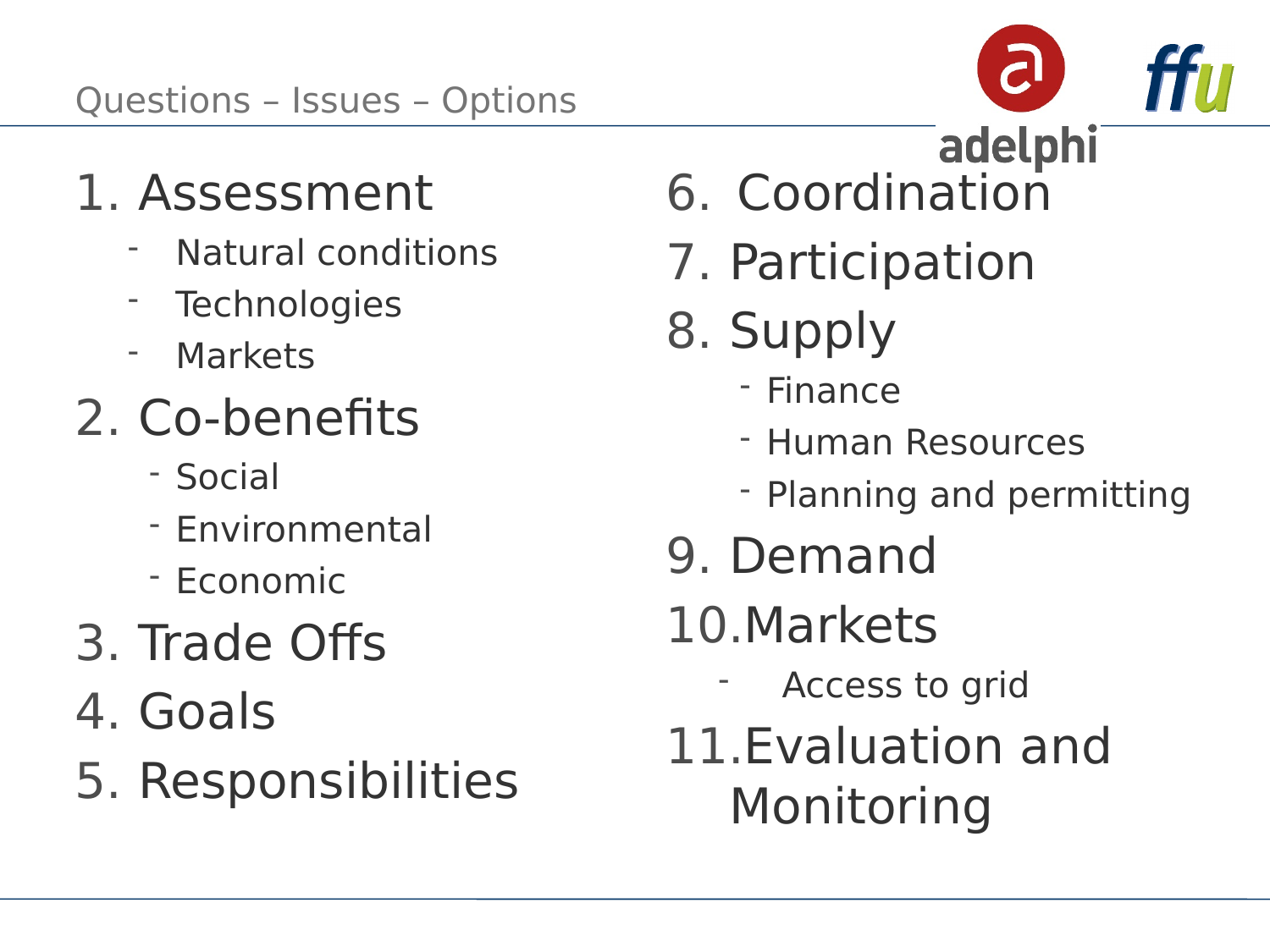

# Questions – Issues – Options
Assessment
Natural conditions
Technologies
Markets
Co-benefits
Social
Environmental
Economic
Trade Offs
Goals
Responsibilities
Coordination
Participation
Supply
Finance
Human Resources
Planning and permitting
Demand
Markets
Access to grid
Evaluation and Monitoring